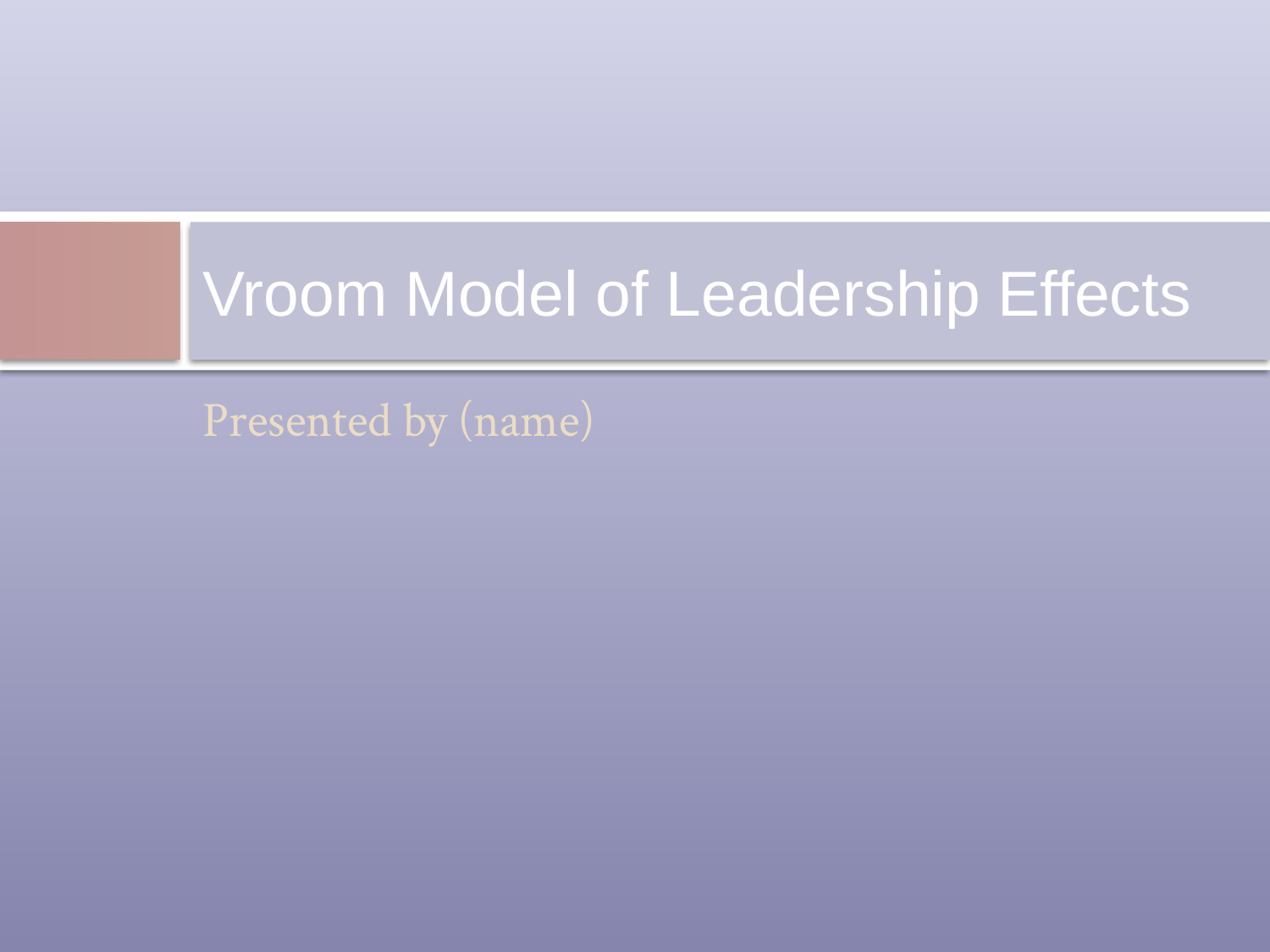

# Vroom Model of Leadership Effects
Presented by (name)